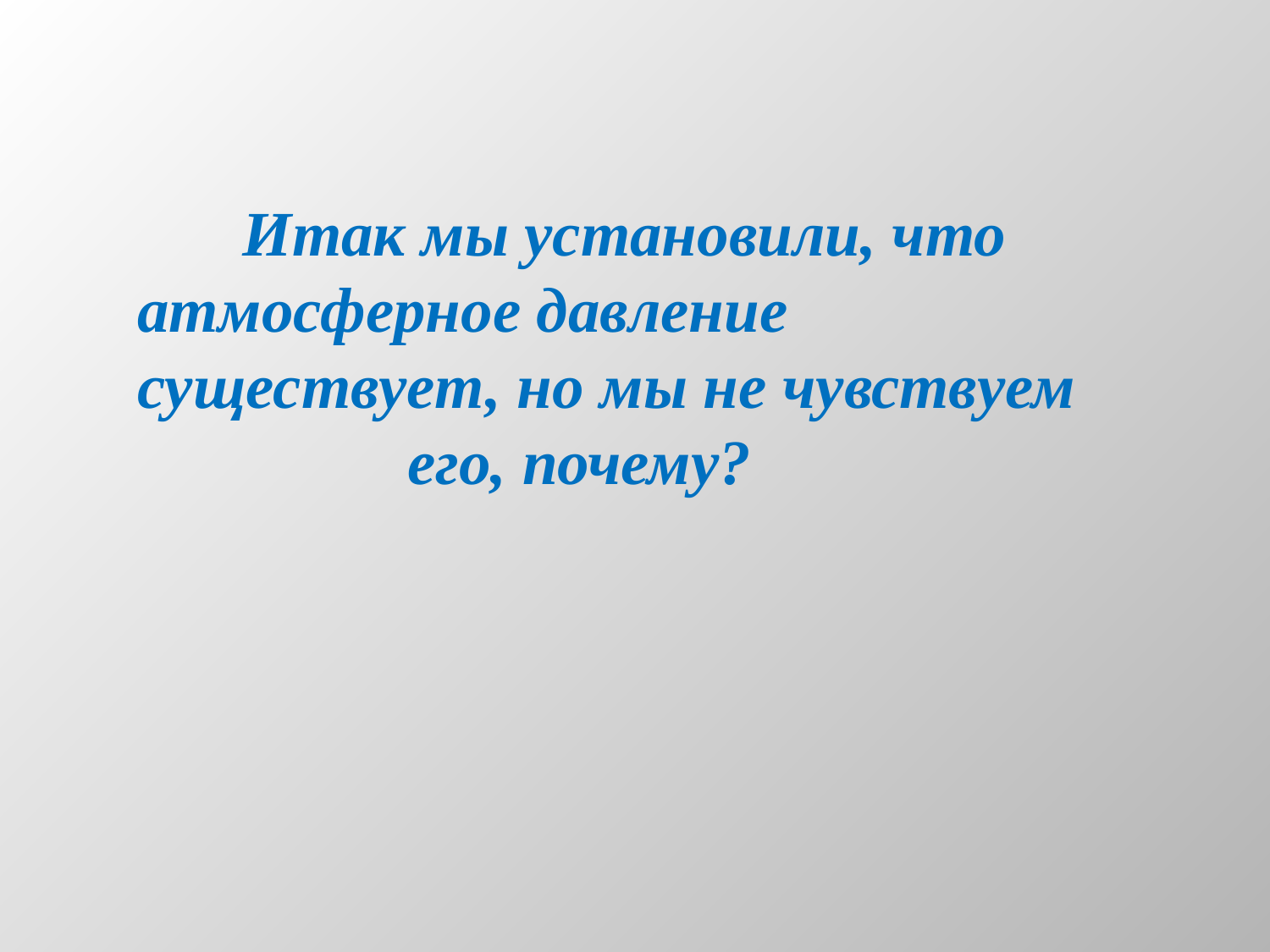

Итак мы установили, что атмосферное давление существует, но мы не чувствуем
                 его, почему?